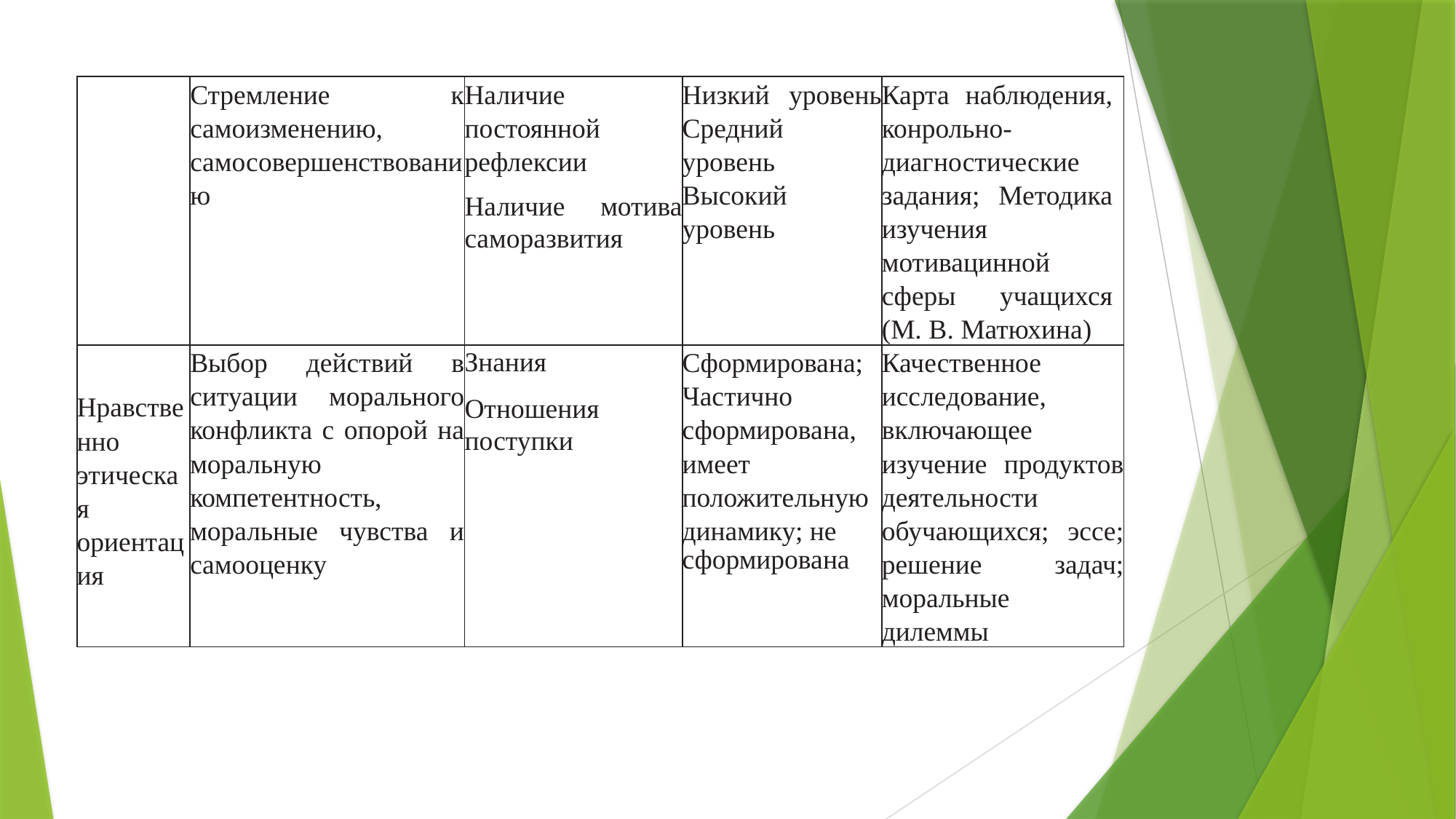

|  | Стремление к самоизменению, самосовершенствованию | Наличие постоянной рефлексии Наличие мотива саморазвития | Низкий уровень Средний уровень Высокий уровень | Карта наблюдения, конрольно-диагностические задания; Методика изучения мотивацинной сферы учащихся (М. В. Матюхина) |
| --- | --- | --- | --- | --- |
| Нравственно этическая ориентация | Выбор действий в ситуации морального конфликта с опорой на моральную компетентность, моральные чувства и самооценку | Знания Отношения поступки | Сформирована; Частично сформирована, имеет положительную динамику; не сформирована | Качественное исследование, включающее изучение продуктов деятельности обучающихся; эссе; решение задач; моральные дилеммы |